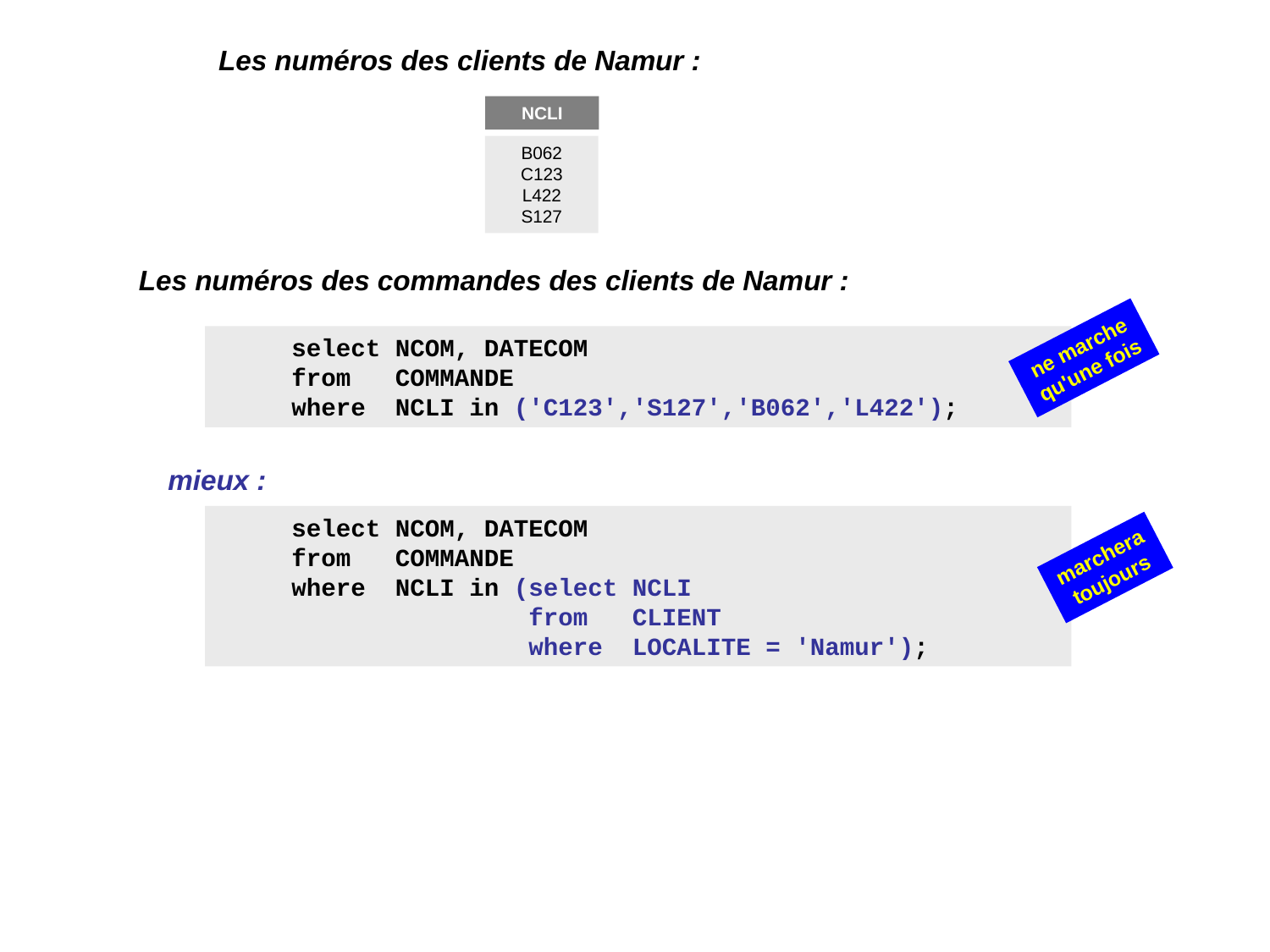

Les numéros des clients de Namur :
NCLI
B062
C123
L422
S127
Les numéros des commandes des clients de Namur :
     select NCOM, DATECOM
     from   COMMANDE
     where  NCLI in ('C123','S127','B062','L422');
ne marche
qu'une fois
mieux :
     select NCOM, DATECOM
     from   COMMANDE
     where  NCLI in (select NCLI
                     from   CLIENT
                     where  LOCALITE = 'Namur');
marchera
toujours